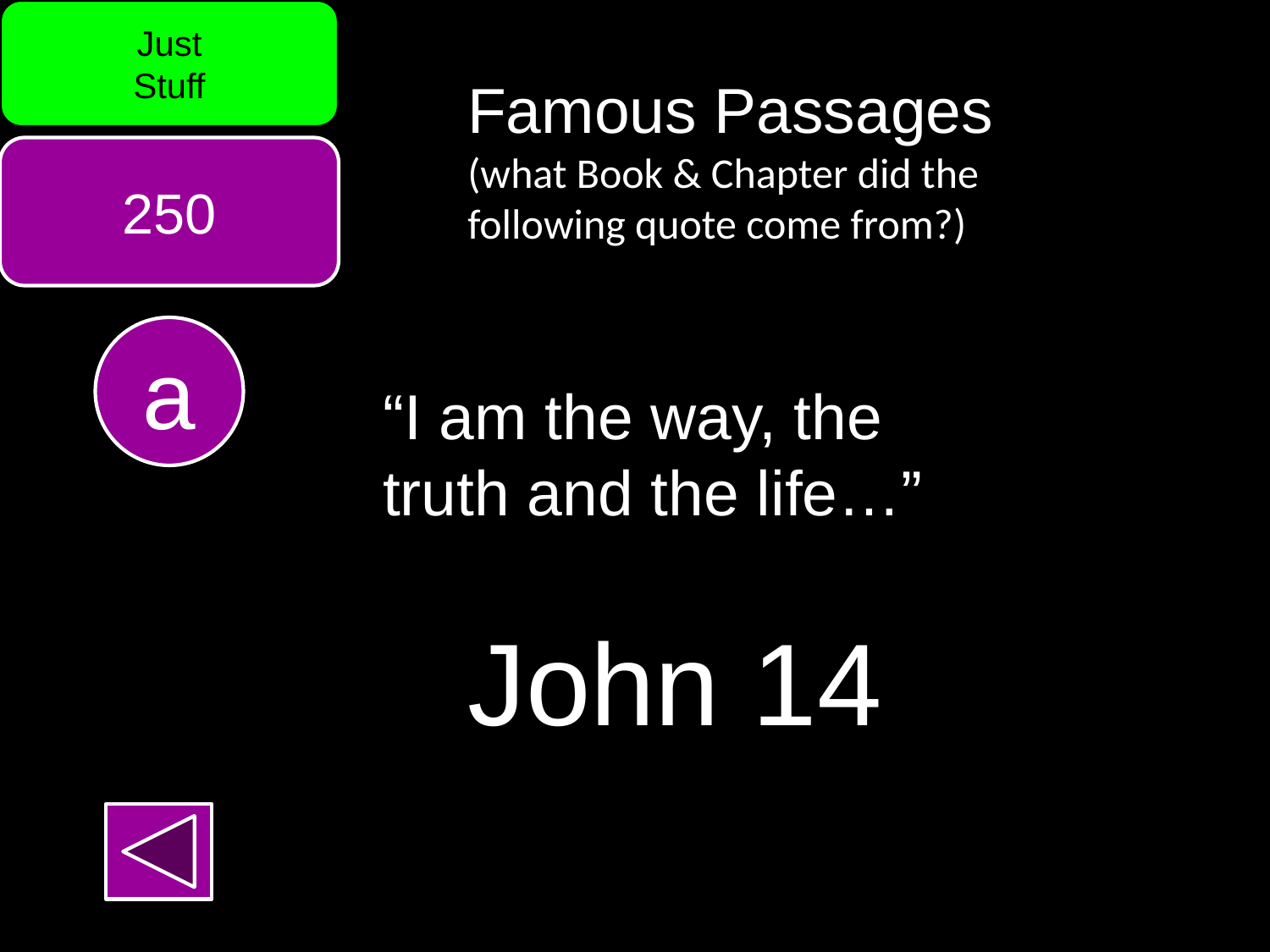

Just
Stuff
Famous Passages
(what Book & Chapter did the following quote come from?)
250
a
“I am the way, the
truth and the life…”
John 14